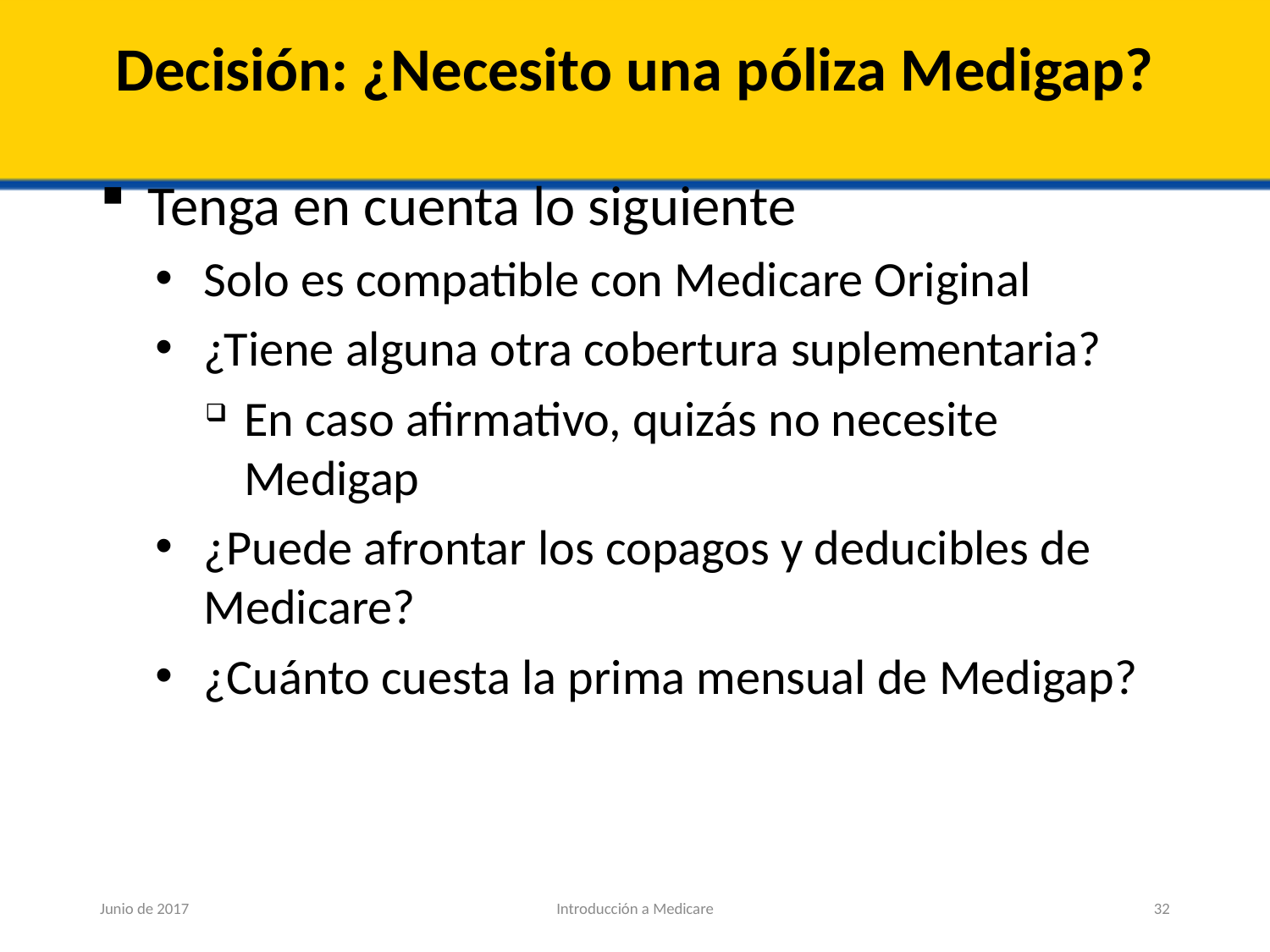

# Decisión: ¿Necesito una póliza Medigap?
Tenga en cuenta lo siguiente
Solo es compatible con Medicare Original
¿Tiene alguna otra cobertura suplementaria?
En caso afirmativo, quizás no necesite Medigap
¿Puede afrontar los copagos y deducibles de Medicare?
¿Cuánto cuesta la prima mensual de Medigap?
Junio de 2017
Introducción a Medicare
32